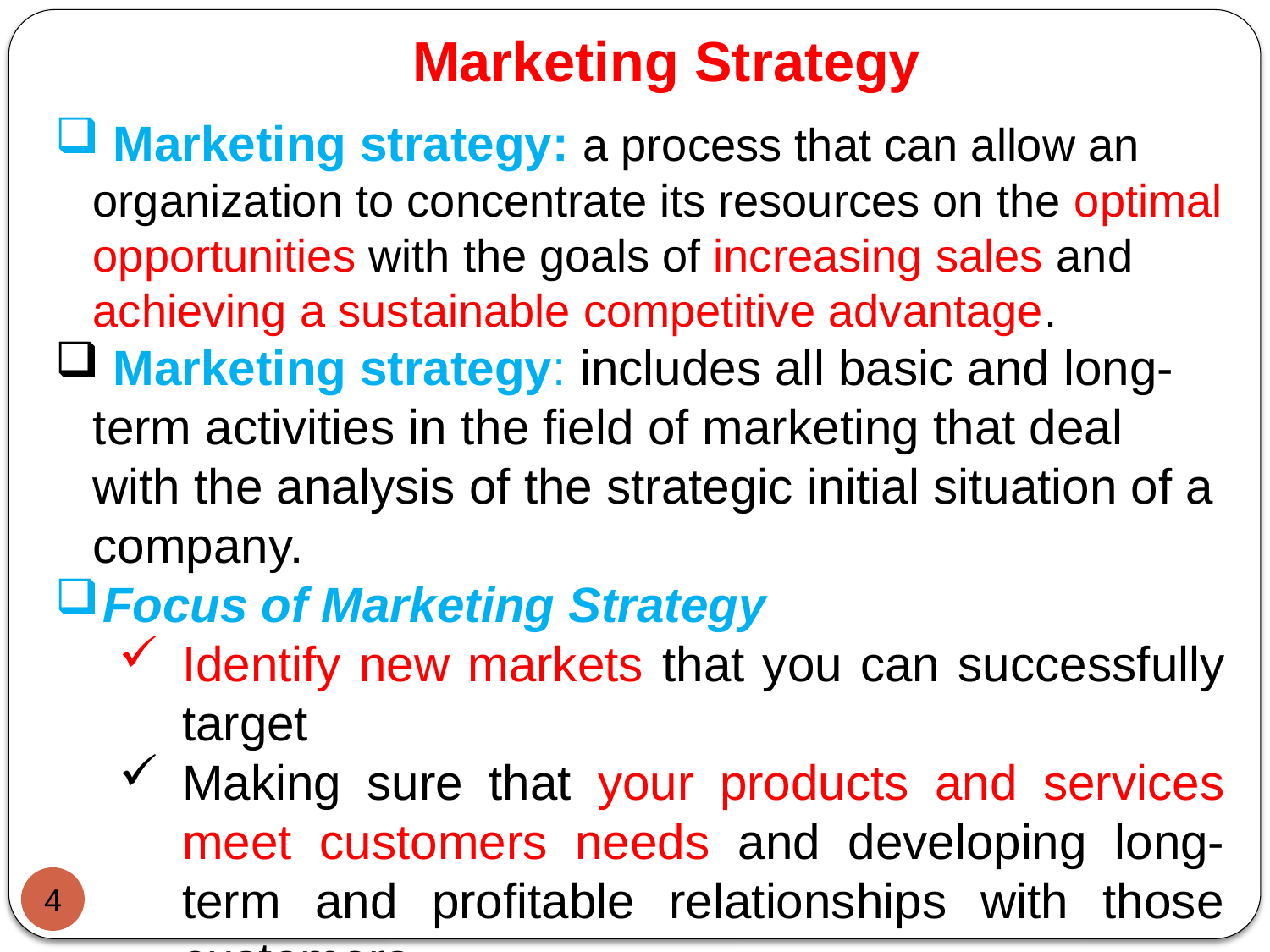

# Marketing Strategy
 Marketing strategy: a process that can allow an organization to concentrate its resources on the optimal opportunities with the goals of increasing sales and achieving a sustainable competitive advantage.
 Marketing strategy: includes all basic and long-term activities in the field of marketing that deal with the analysis of the strategic initial situation of a company.
Focus of Marketing Strategy
Identify new markets that you can successfully target
Making sure that your products and services meet customers needs and developing long-term and profitable relationships with those customers.
Communicate the benefits of your business offerings to your target market

4